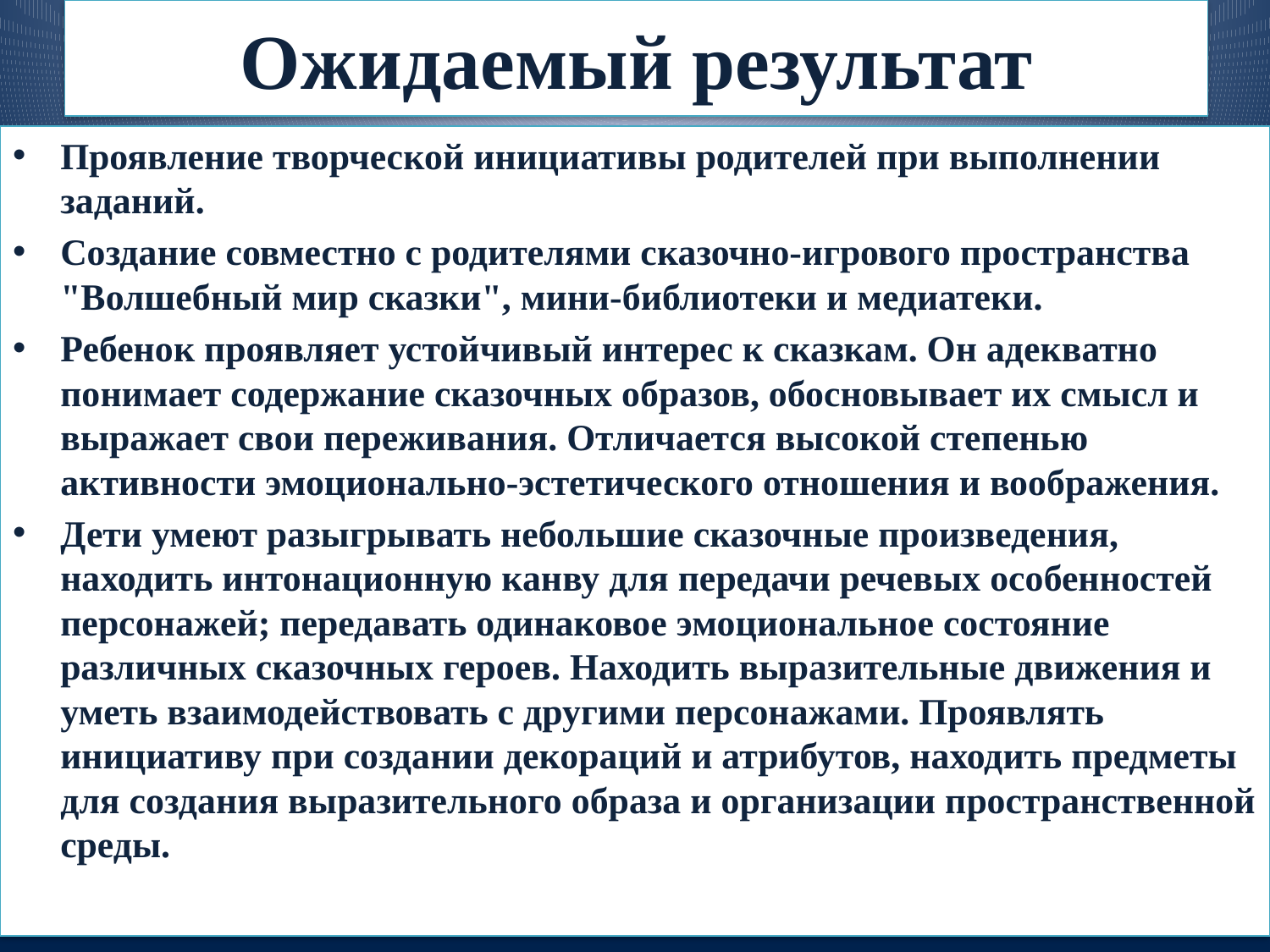

# Ожидаемый результат
Проявление творческой инициативы родителей при выполнении заданий.
Создание совместно с родителями сказочно-игрового пространства "Волшебный мир сказки", мини-библиотеки и медиатеки.
Ребенок проявляет устойчивый интерес к сказкам. Он адекватно понимает содержание сказочных образов, обосновывает их смысл и выражает свои переживания. Отличается высокой степенью активности эмоционально-эстетического отношения и воображения.
Дети умеют разыгрывать небольшие сказочные произведения, находить интонационную канву для передачи речевых особенностей персонажей; передавать одинаковое эмоциональное состояние различных сказочных героев. Находить выразительные движения и уметь взаимодействовать с другими персонажами. Проявлять инициативу при создании декораций и атрибутов, находить предметы для создания выразительного образа и организации пространственной среды.